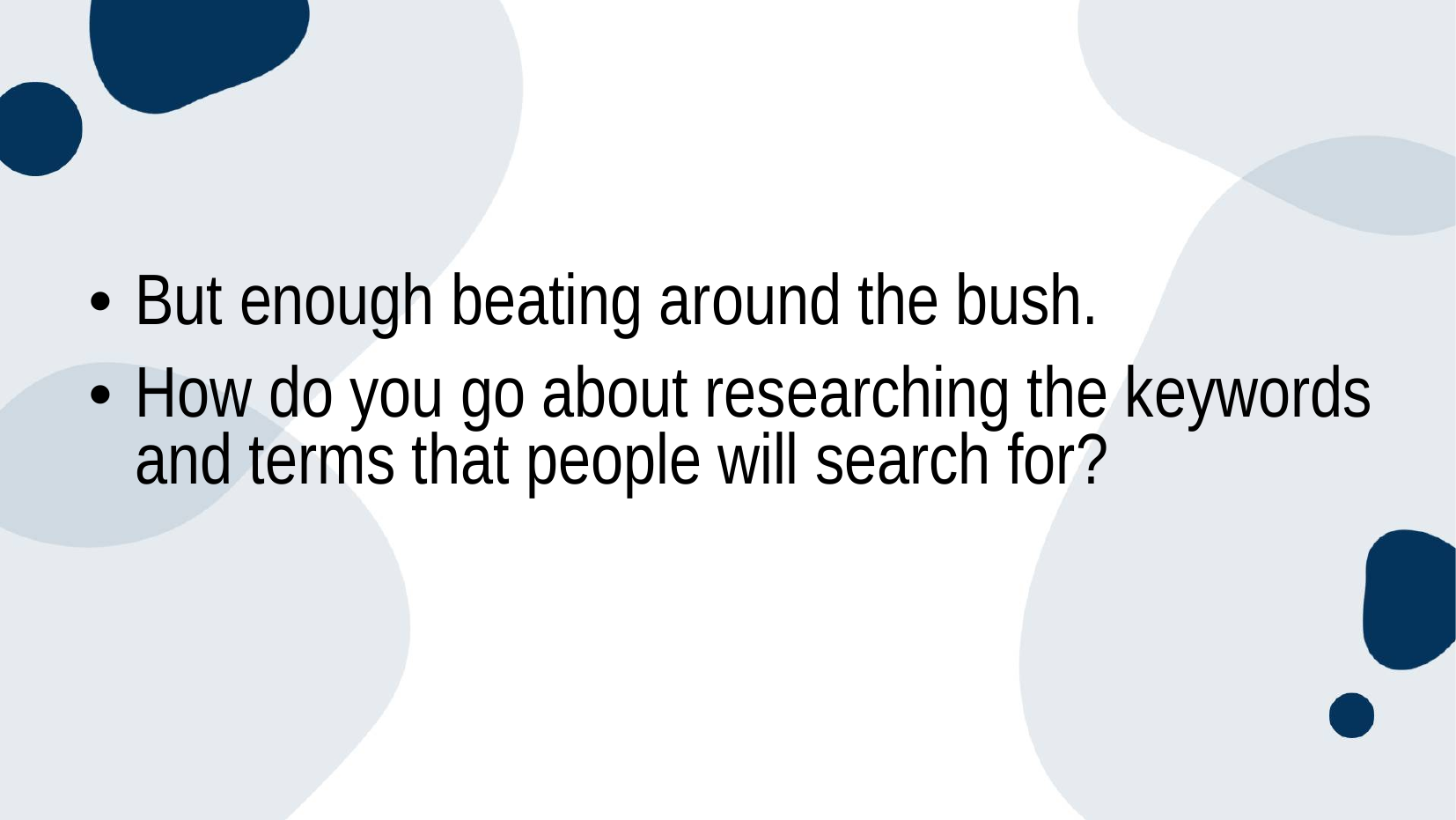

But enough beating around the bush.
How do you go about researching the keywords and terms that people will search for?